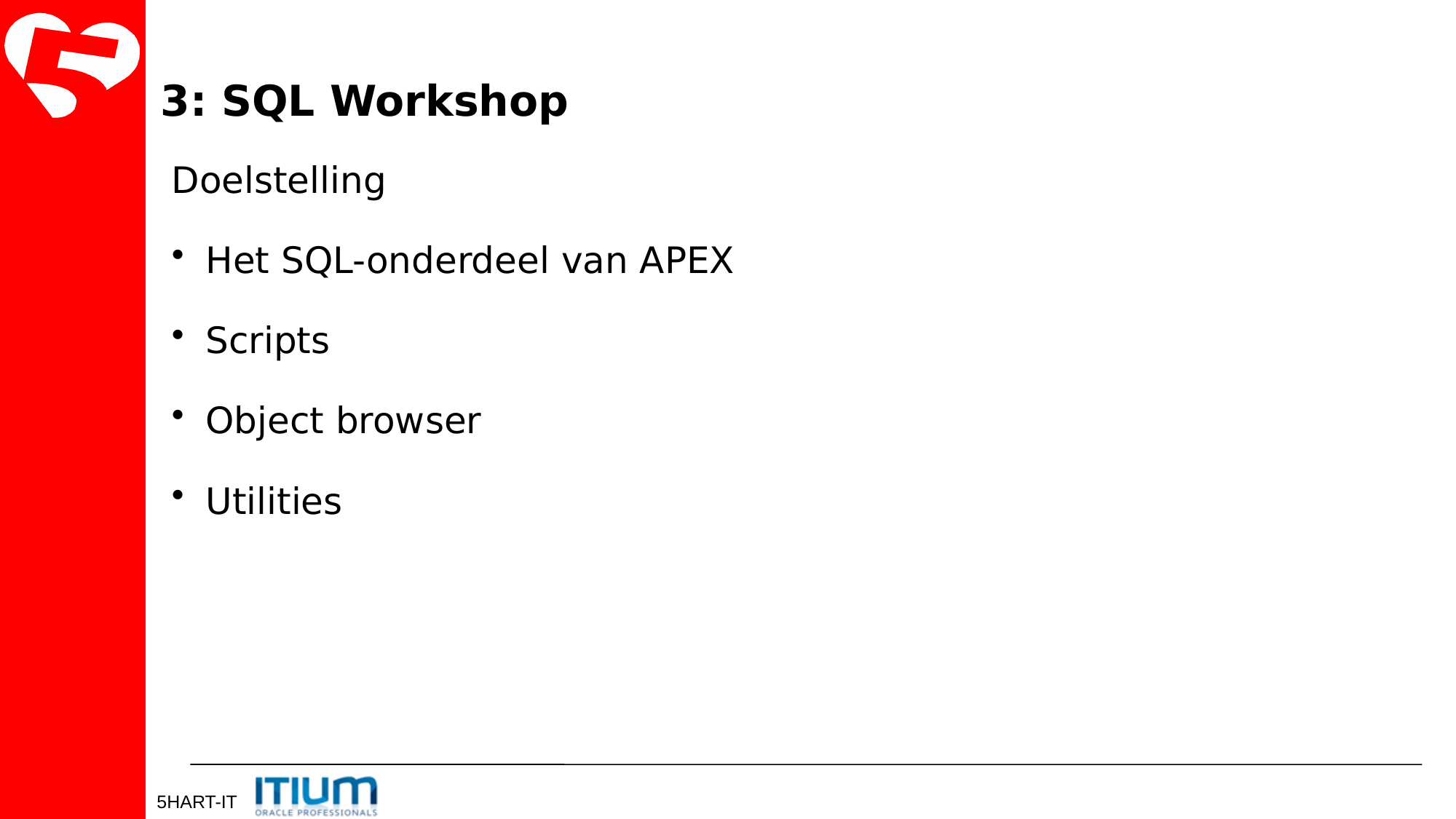

3: SQL Workshop
Doelstelling
Het SQL-onderdeel van APEX
Scripts
Object browser
Utilities